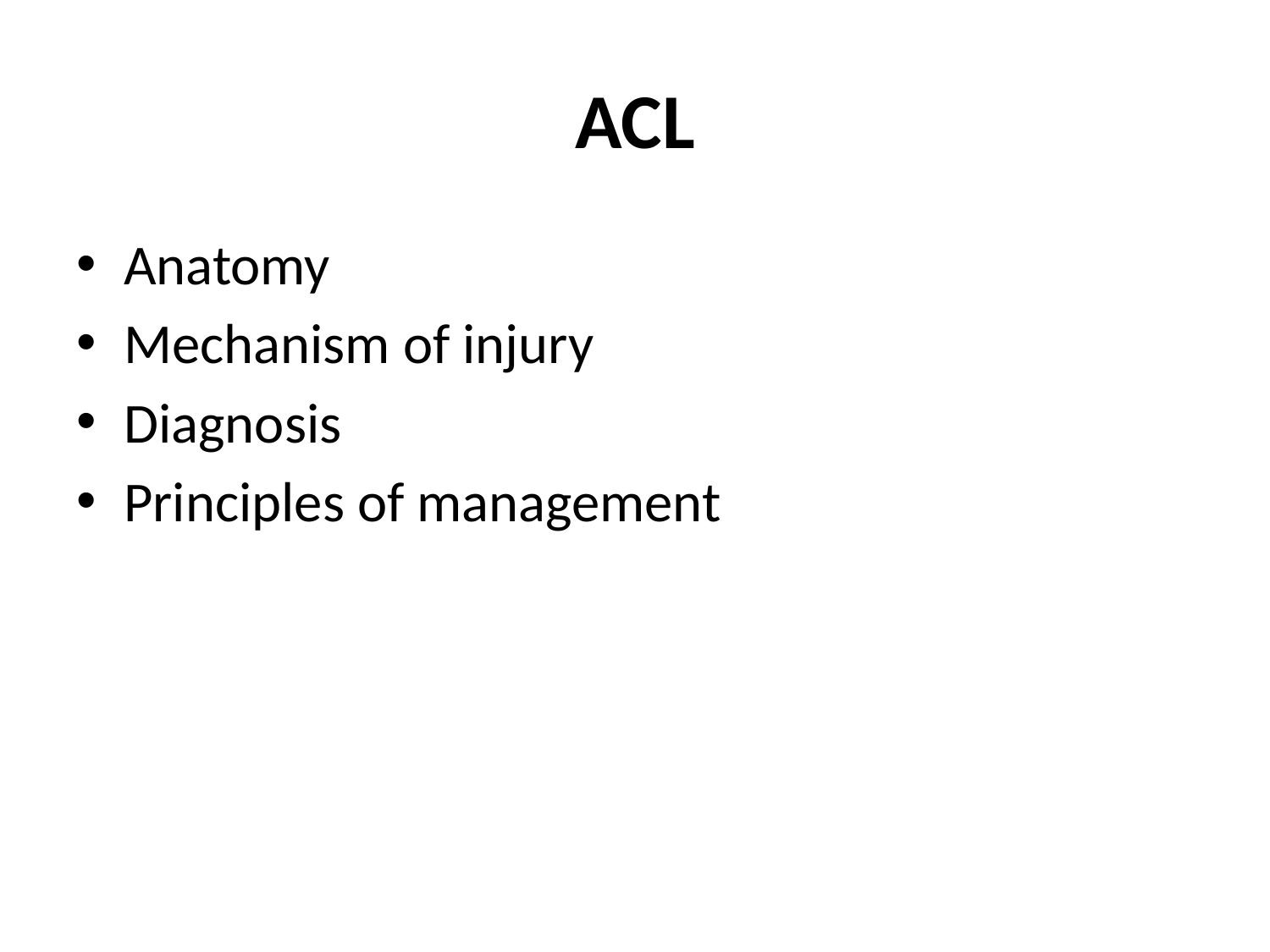

# ACL
Anatomy
Mechanism of injury
Diagnosis
Principles of management